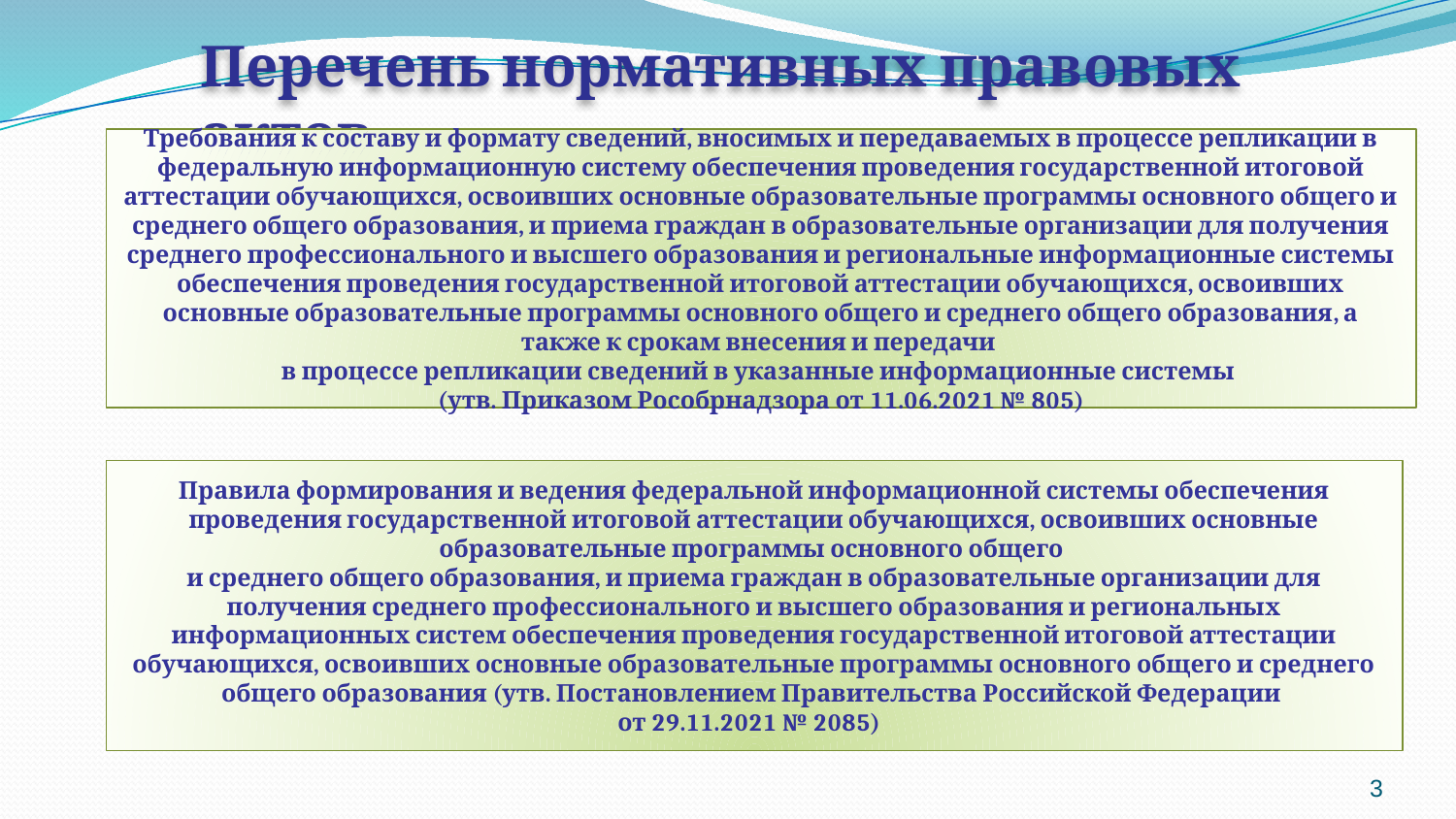

Перечень нормативных правовых актов
Требования к составу и формату сведений, вносимых и передаваемых в процессе репликации в федеральную информационную систему обеспечения проведения государственной итоговой аттестации обучающихся, освоивших основные образовательные программы основного общего и среднего общего образования, и приема граждан в образовательные организации для получения среднего профессионального и высшего образования и региональные информационные системы обеспечения проведения государственной итоговой аттестации обучающихся, освоивших основные образовательные программы основного общего и среднего общего образования, а также к срокам внесения и передачи
в процессе репликации сведений в указанные информационные системы
(утв. Приказом Рособрнадзора от 11.06.2021 № 805)
Правила формирования и ведения федеральной информационной системы обеспечения проведения государственной итоговой аттестации обучающихся, освоивших основные образовательные программы основного общего
и среднего общего образования, и приема граждан в образовательные организации для получения среднего профессионального и высшего образования и региональных информационных систем обеспечения проведения государственной итоговой аттестации обучающихся, освоивших основные образовательные программы основного общего и среднего общего образования (утв. Постановлением Правительства Российской Федерации
от 29.11.2021 № 2085)
3